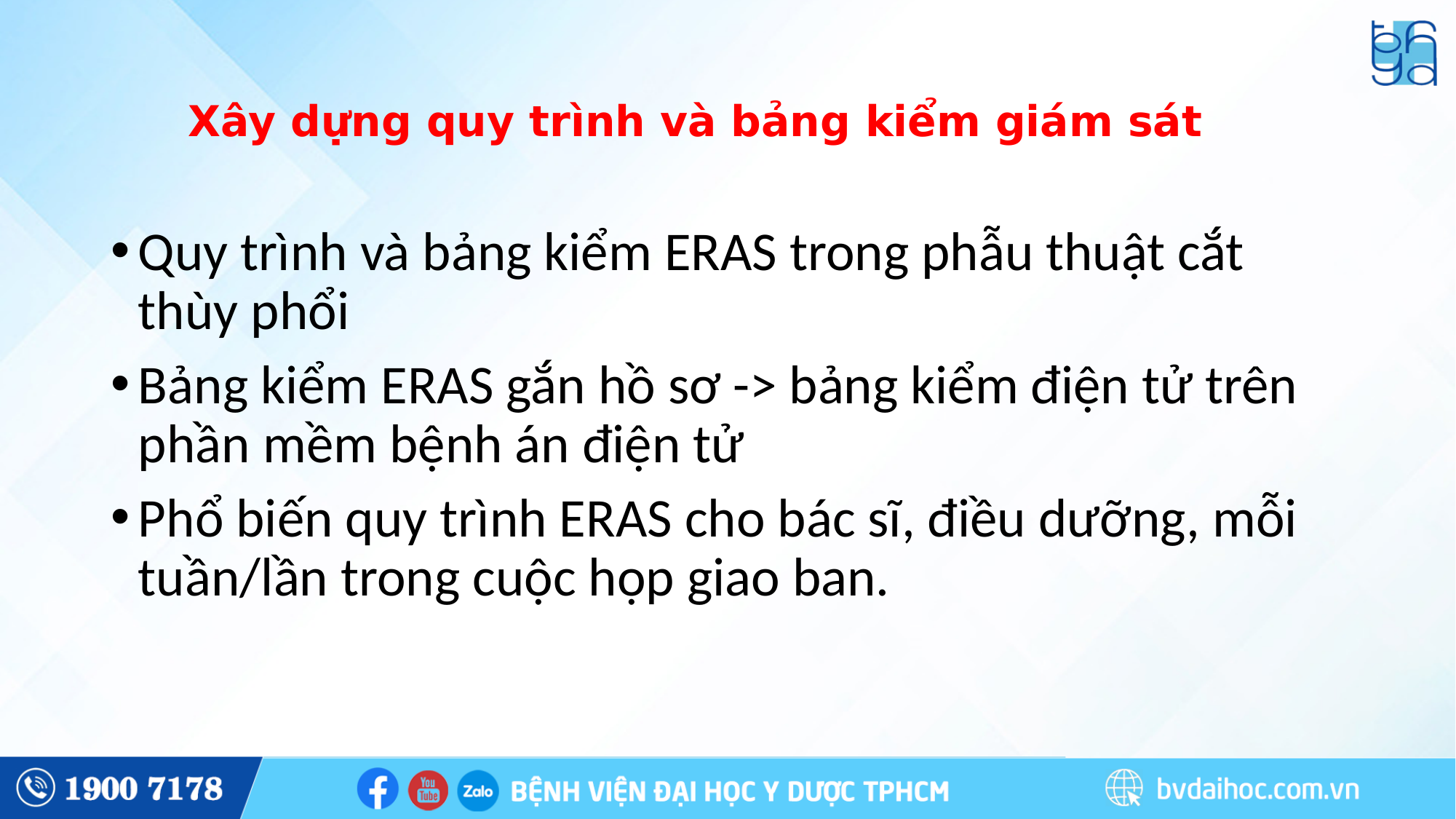

# Xây dựng quy trình và bảng kiểm giám sát
Quy trình và bảng kiểm ERAS trong phẫu thuật cắt thùy phổi
Bảng kiểm ERAS gắn hồ sơ -> bảng kiểm điện tử trên phần mềm bệnh án điện tử
Phổ biến quy trình ERAS cho bác sĩ, điều dưỡng, mỗi tuần/lần trong cuộc họp giao ban.